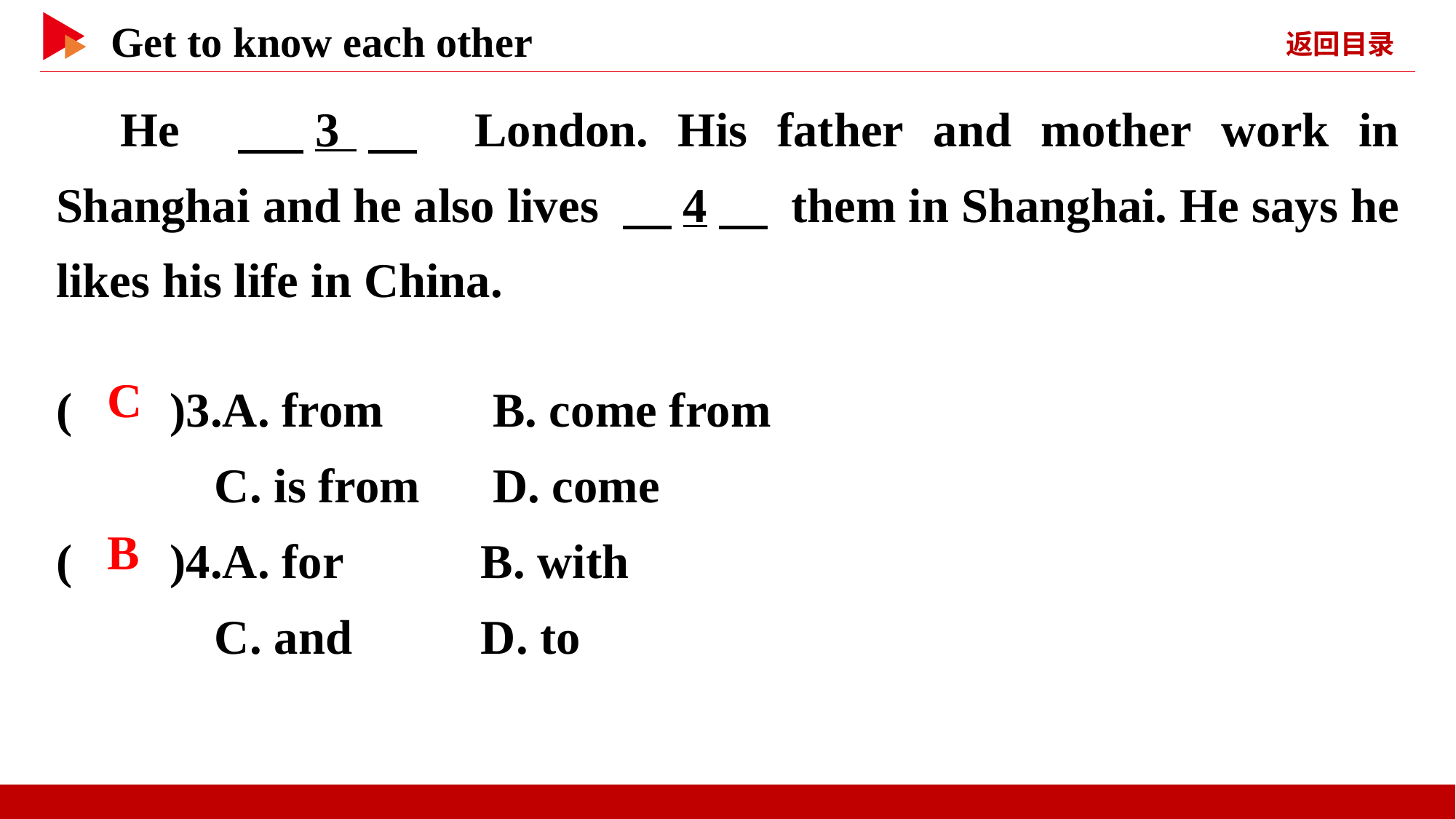

He 　3　 London. His father and mother work in Shanghai and he also lives 　4　 them in Shanghai. He says he likes his life in China.
(        )3.A. from	B. come from
             C. is from	D. come
(        )4.A. for	        B. with
             C. and	        D. to
   C
   B